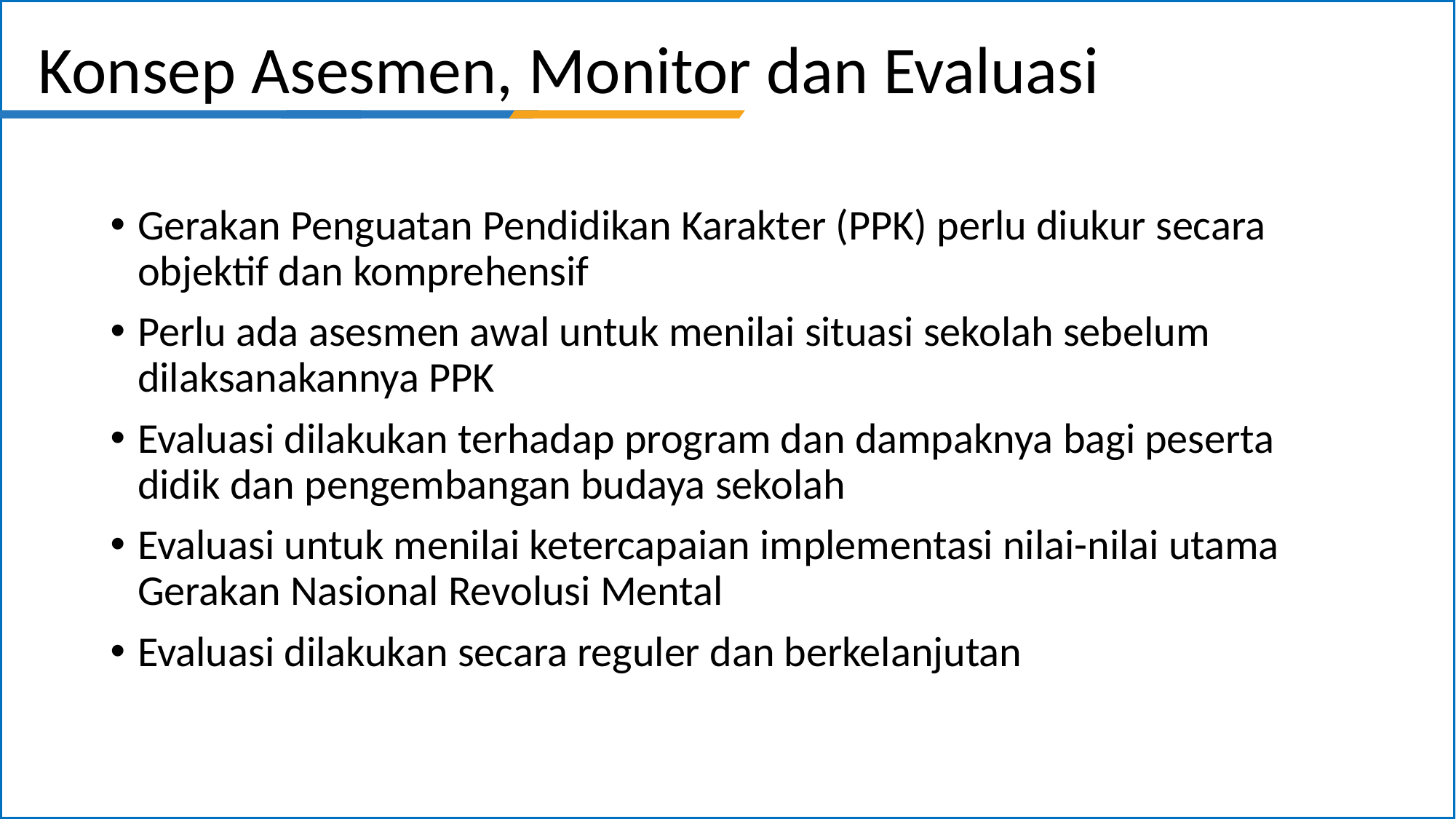

# Konsep Asesmen, Monitor dan Evaluasi

Gerakan Penguatan Pendidikan Karakter (PPK) perlu diukur secara objektif dan komprehensif
Perlu ada asesmen awal untuk menilai situasi sekolah sebelum dilaksanakannya PPK
Evaluasi dilakukan terhadap program dan dampaknya bagi peserta didik dan pengembangan budaya sekolah
Evaluasi untuk menilai ketercapaian implementasi nilai-nilai utama Gerakan Nasional Revolusi Mental
Evaluasi dilakukan secara reguler dan berkelanjutan